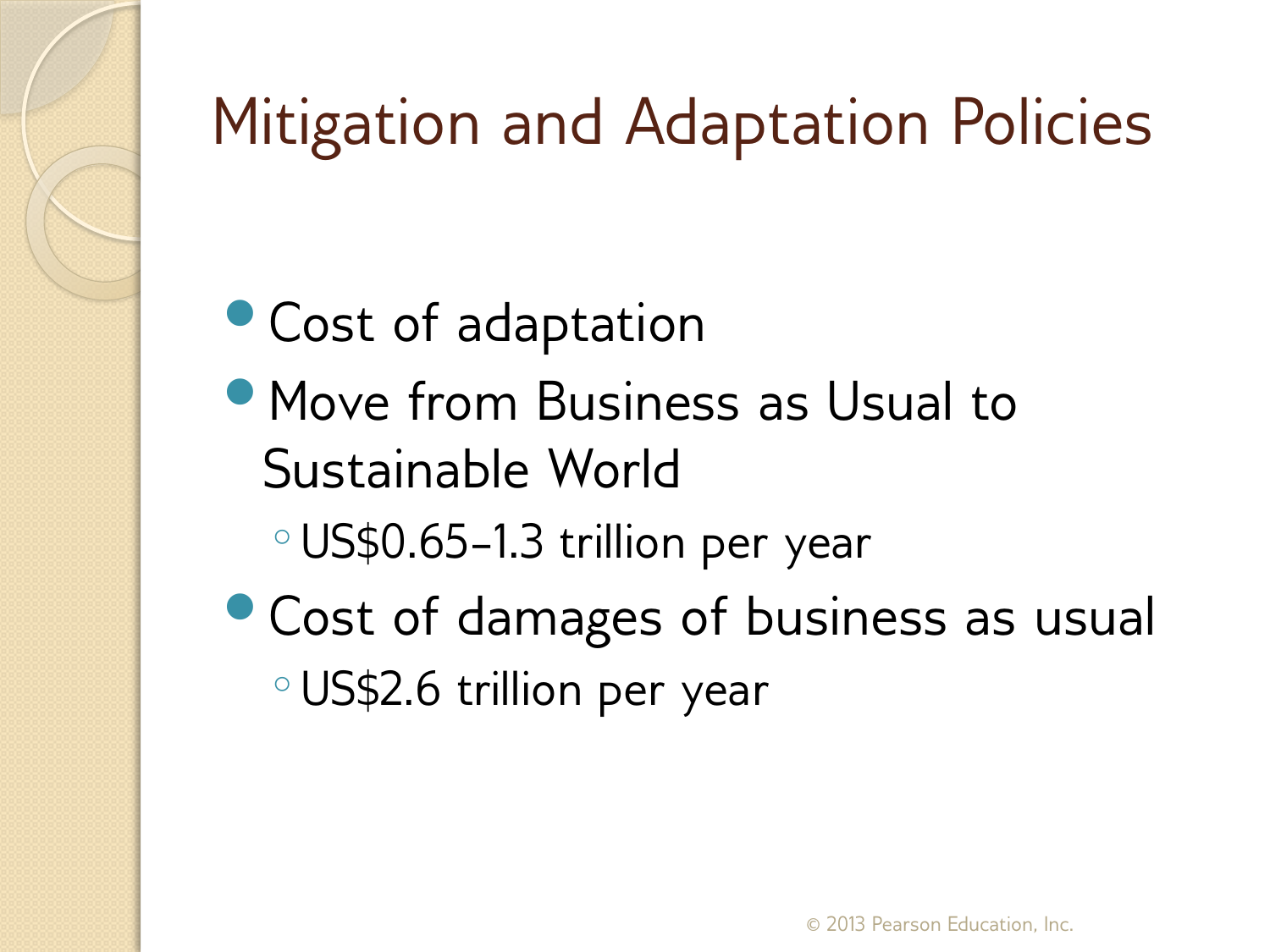

# Mitigation and Adaptation Policies

Cost of adaptation
Move from Business as Usual to Sustainable World
US$0.65–1.3 trillion per year
Cost of damages of business as usual
US$2.6 trillion per year
© 2013 Pearson Education, Inc.